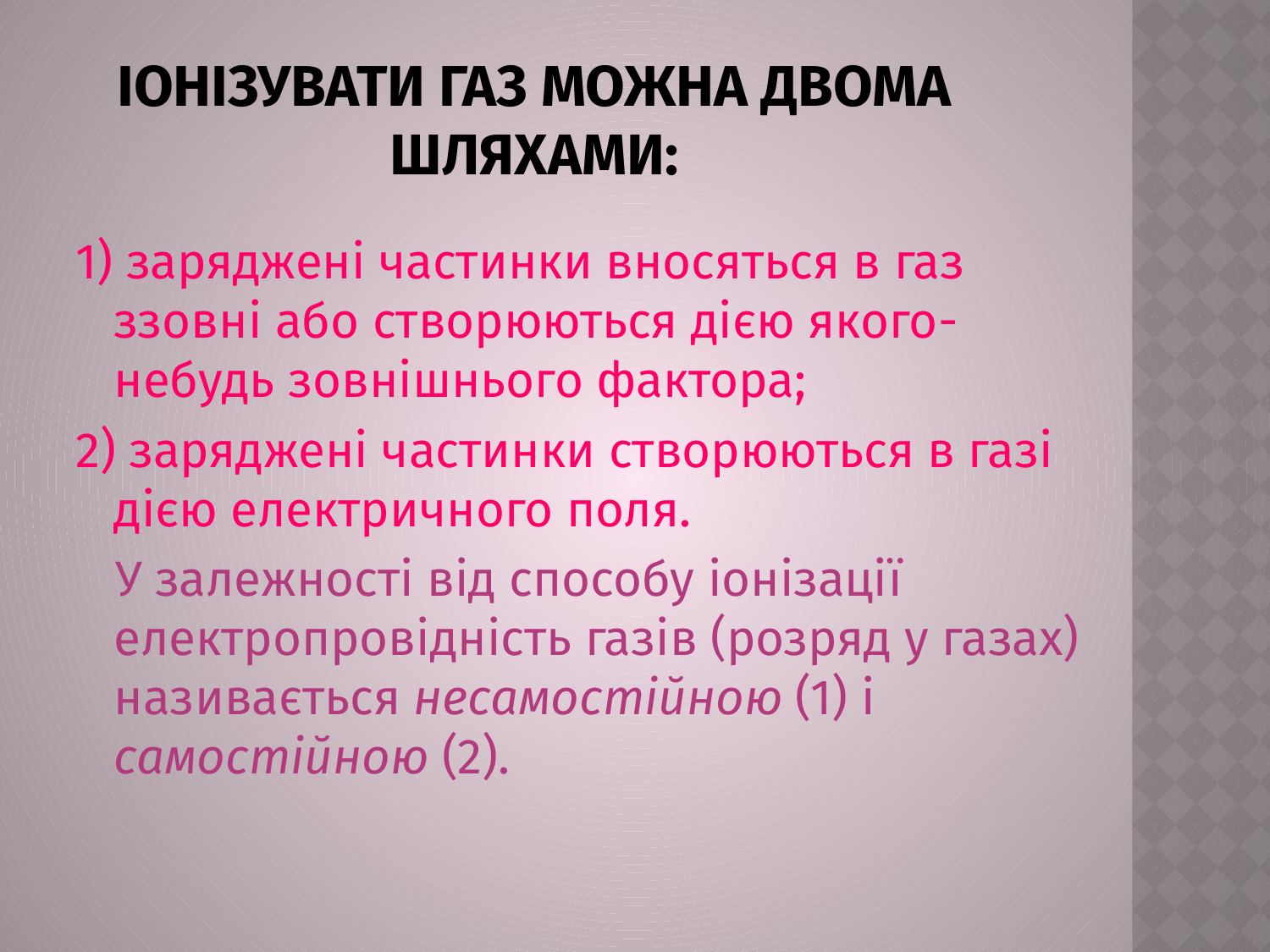

# Іонізувати газ можна двома шляхами:
1) заряджені частинки вносяться в газ ззовні або створюються дією якого-небудь зовнішнього фактора;
2) заряджені частинки створюються в газі дією електричного поля.
   У залежності від способу іонізації електропровідність газів (розряд у газах) називається несамостійною (1) і самостійною (2).